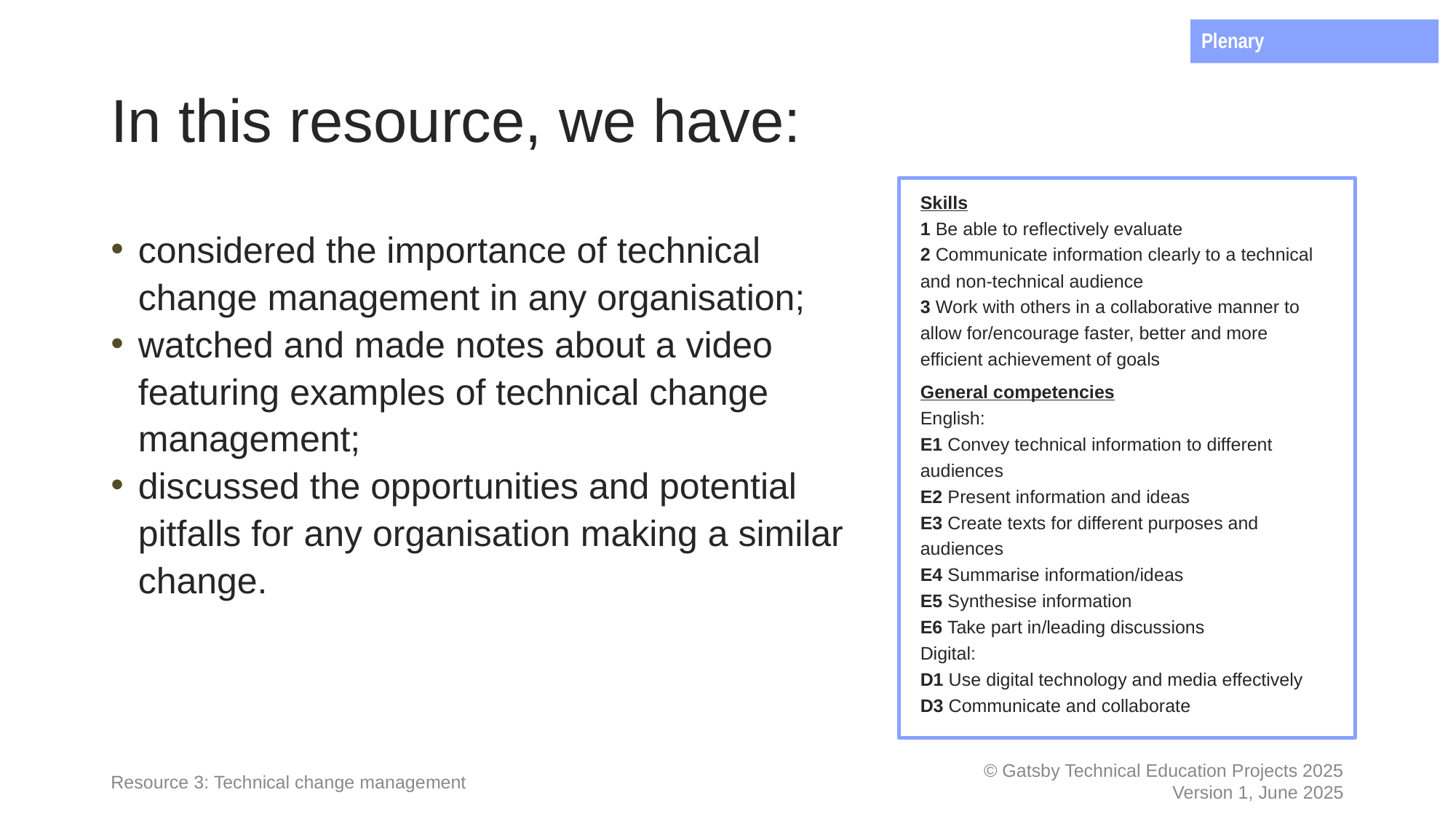

Plenary
# In this resource, we have:
Skills
1 Be able to reflectively evaluate
2 Communicate information clearly to a technical and non-technical audience
3 Work with others in a collaborative manner to allow for/encourage faster, better and more efficient achievement of goals
General competencies
English:
E1 Convey technical information to different audiences
E2 Present information and ideas
E3 Create texts for different purposes and audiences
E4 Summarise information/ideas
E5 Synthesise information
E6 Take part in/leading discussions
Digital:
D1 Use digital technology and media effectively
D3 Communicate and collaborate
considered the importance of technical change management in any organisation;
watched and made notes about a video featuring examples of technical change management;
discussed the opportunities and potential pitfalls for any organisation making a similar change.
Resource 3: Technical change management